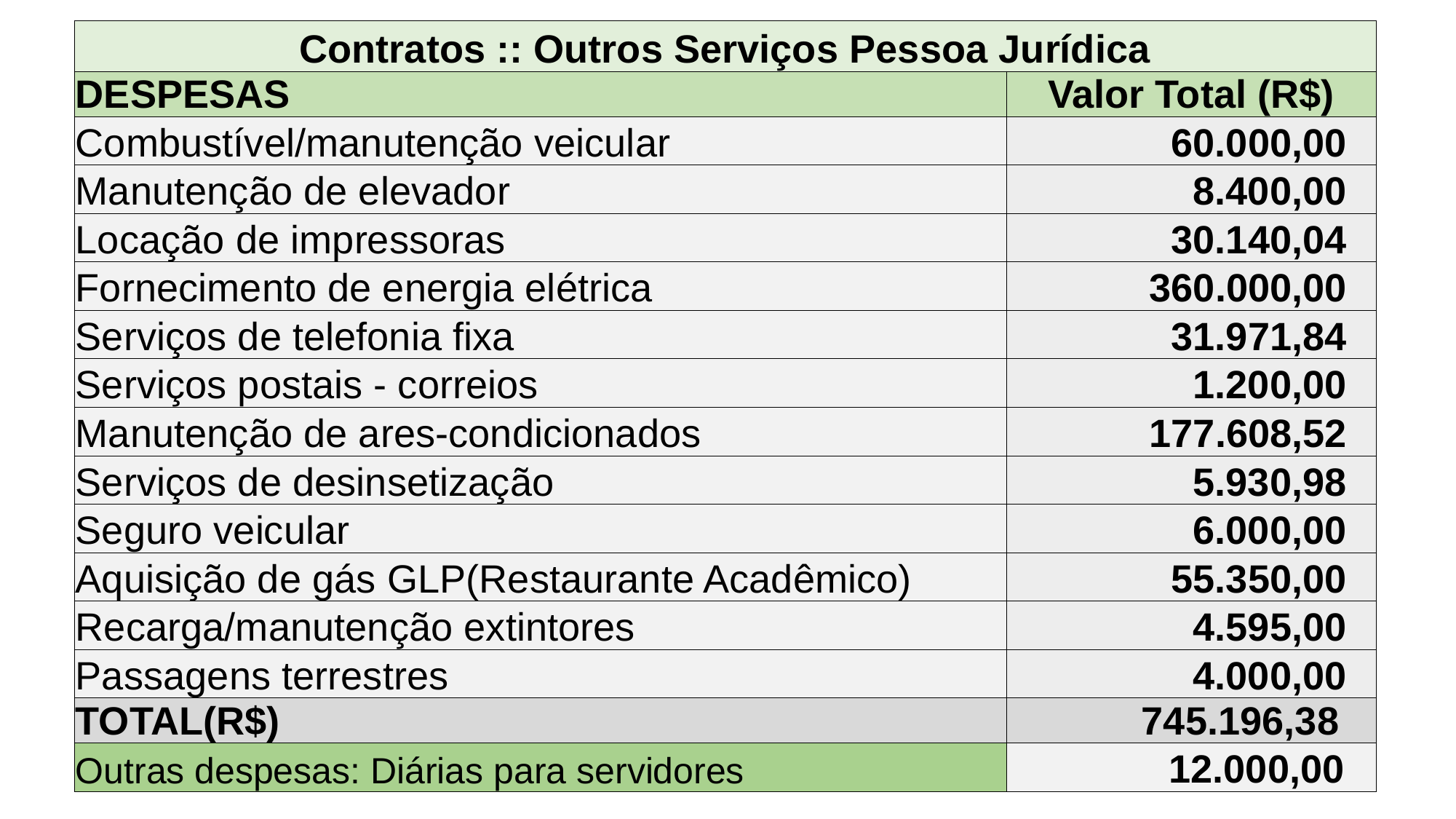

| Contratos :: Outros Serviços Pessoa Jurídica |  |
| --- | --- |
| DESPESAS | Valor Total (R$) |
| Combustível/manutenção veicular | 60.000,00 |
| Manutenção de elevador | 8.400,00 |
| Locação de impressoras | 30.140,04 |
| Fornecimento de energia elétrica | 360.000,00 |
| Serviços de telefonia fixa | 31.971,84 |
| Serviços postais - correios | 1.200,00 |
| Manutenção de ares-condicionados | 177.608,52 |
| Serviços de desinsetização | 5.930,98 |
| Seguro veicular | 6.000,00 |
| Aquisição de gás GLP(Restaurante Acadêmico) | 55.350,00 |
| Recarga/manutenção extintores | 4.595,00 |
| Passagens terrestres | 4.000,00 |
| TOTAL(R$) | 745.196,38 |
| Outras despesas: Diárias para servidores | 12.000,00 |